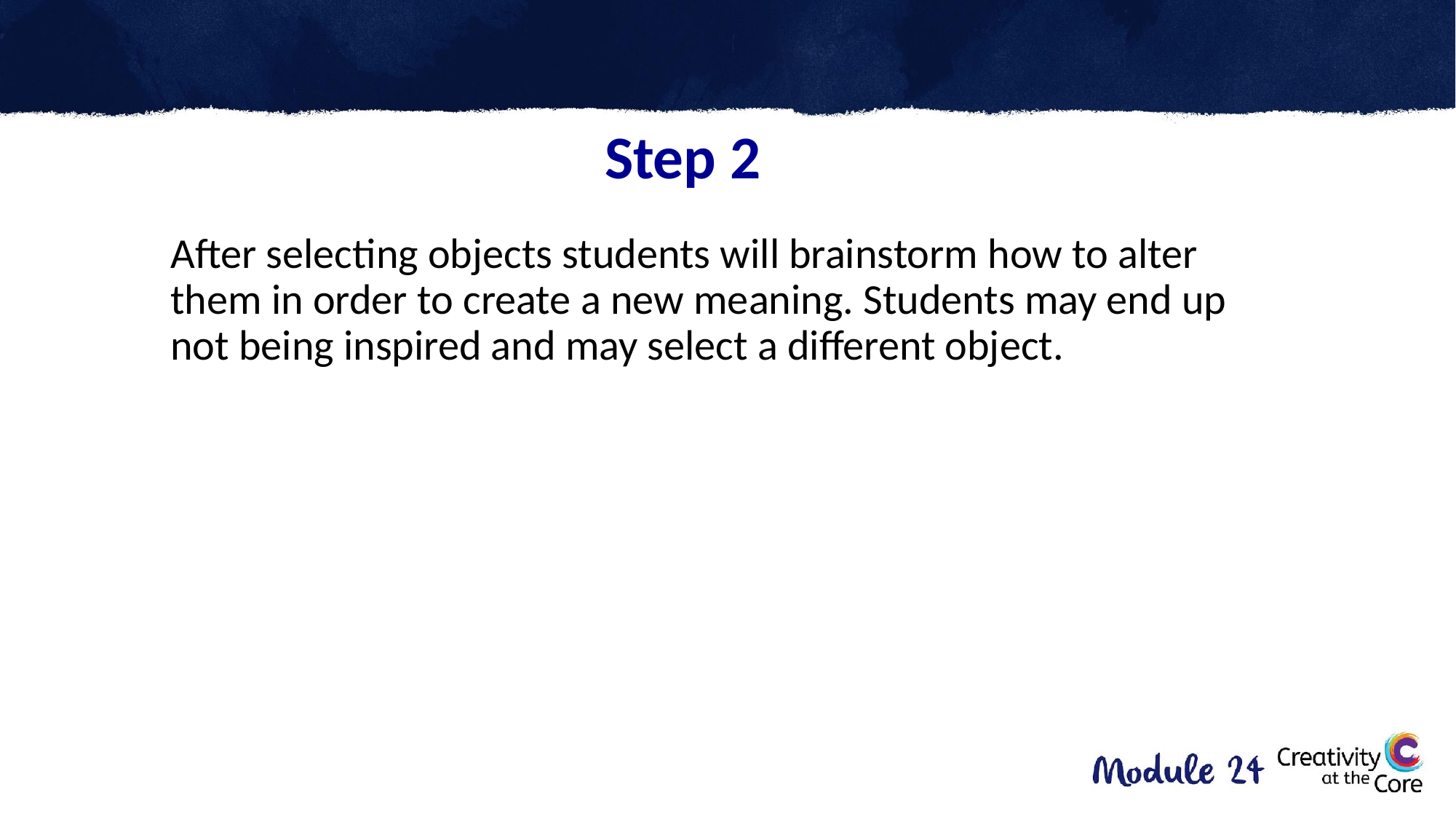

#
Step 2
After selecting objects students will brainstorm how to alter them in order to create a new meaning. Students may end up not being inspired and may select a different object.